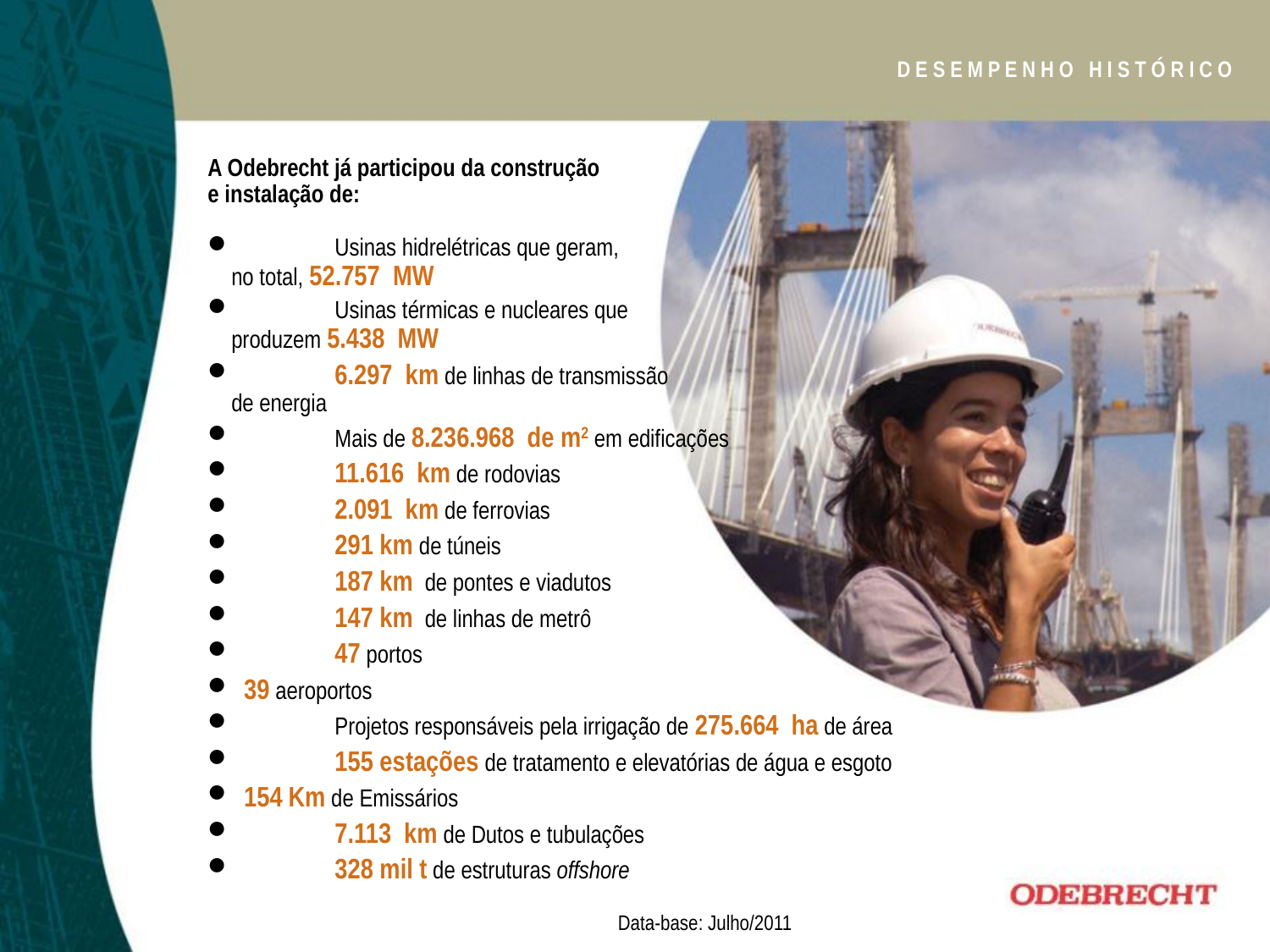

D E S E M P E N H O   H I S T Ó R I C O
A Odebrecht já participou da construção
e instalação de:

 	Usinas hidrelétricas que geram,
	no total, 52.757  MW
 	Usinas térmicas e nucleares que
	produzem 5.438  MW
 	6.297  km de linhas de transmissão
	de energia
 	Mais de 8.236.968  de m2 em edificações
 	11.616  km de rodovias
 	2.091  km de ferrovias
 	291 km de túneis
 	187 km  de pontes e viadutos
 	147 km  de linhas de metrô
 	47 portos
  39 aeroportos
 	Projetos responsáveis pela irrigação de 275.664  ha de área
 	155 estações de tratamento e elevatórias de água e esgoto
  154 Km de Emissários
 	7.113  km de Dutos e tubulações
 	328 mil t de estruturas offshore

 				      Data-base: Julho/2011